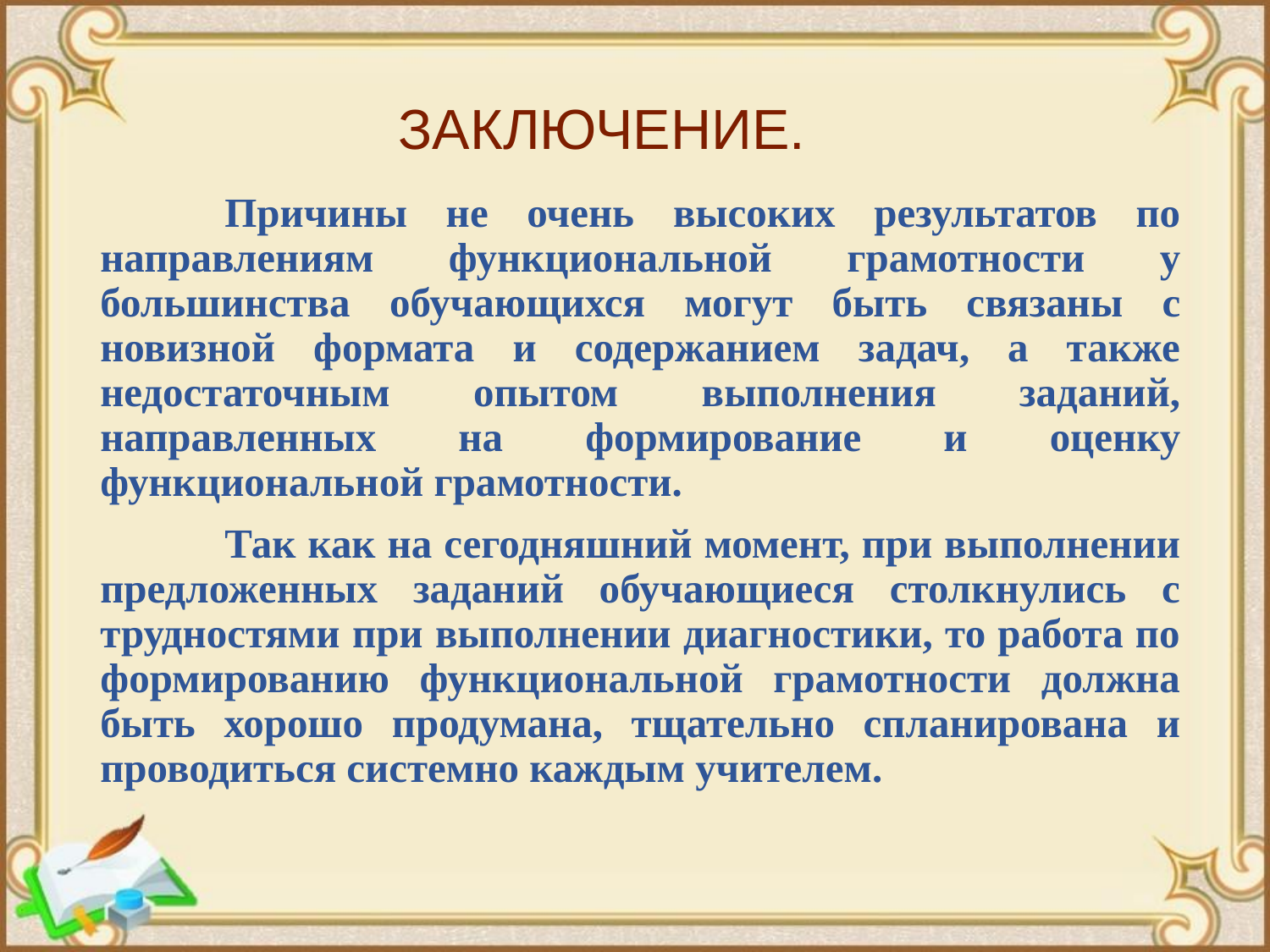

# ЗАКЛЮЧЕНИЕ.
	Причины не очень высоких результатов по направлениям функциональной грамотности у большинства обучающихся могут быть связаны с новизной формата и содержанием задач, а также недостаточным опытом выполнения заданий, направленных на формирование и оценку функциональной грамотности.
	Так как на сегодняшний момент, при выполнении предложенных заданий обучающиеся столкнулись с трудностями при выполнении диагностики, то работа по формированию функциональной грамотности должна быть хорошо продумана, тщательно спланирована и проводиться системно каждым учителем.